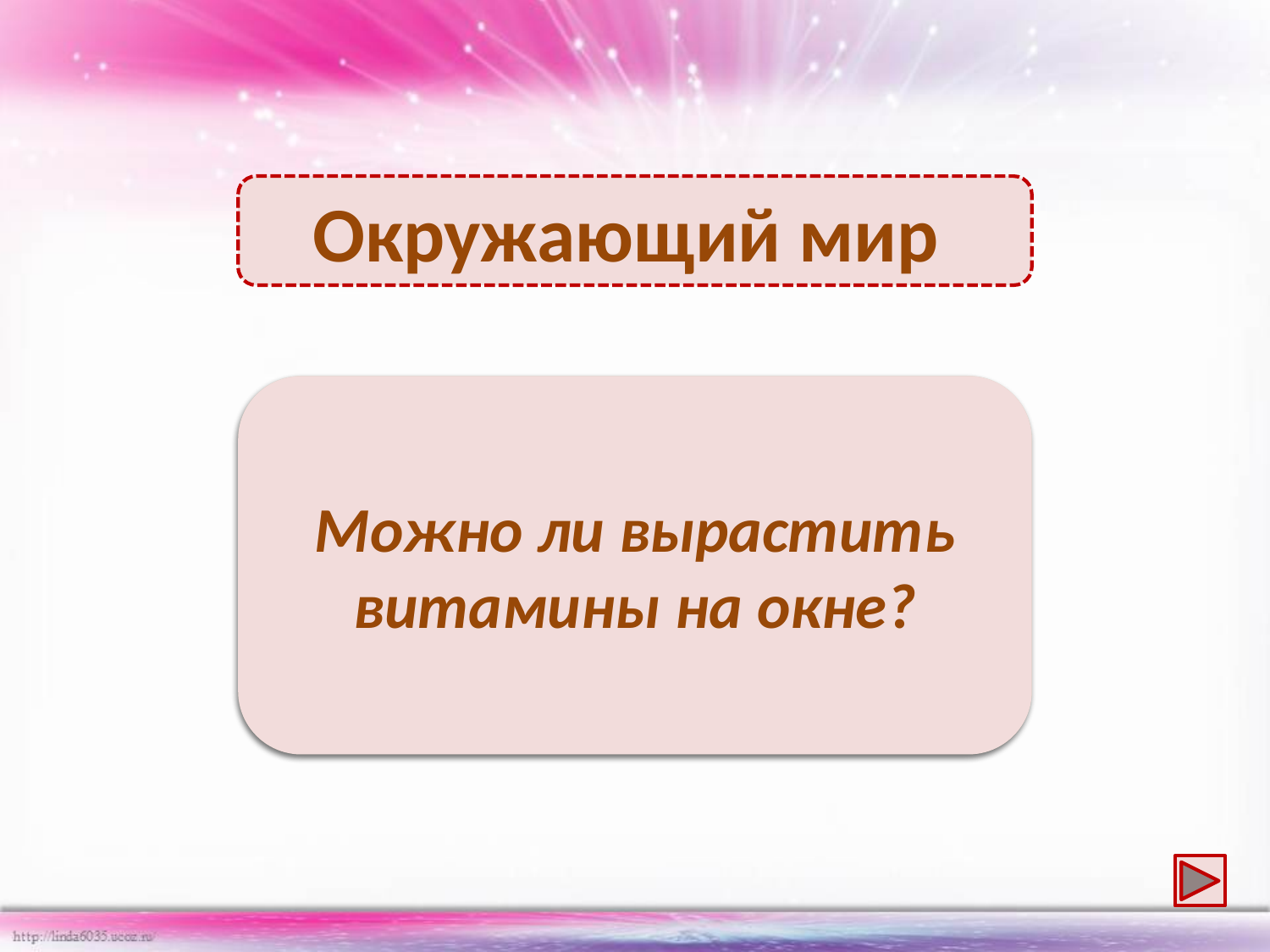

Окружающий мир
Можно, например, лук, перец, лимон, помидор. Они содержат много витаминов.
Можно ли вырастить витамины на окне?